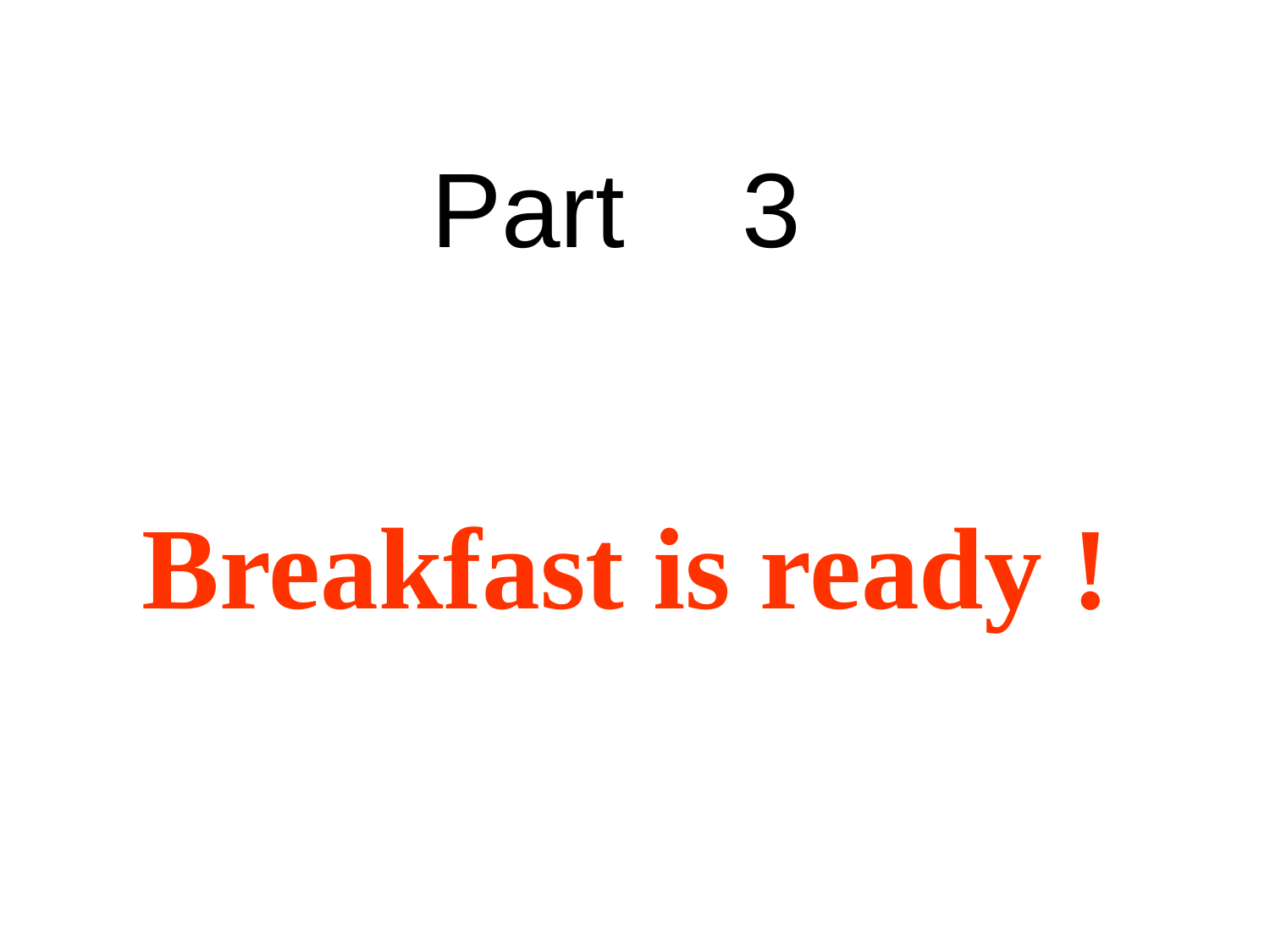

# Part    3

Breakfast is ready !